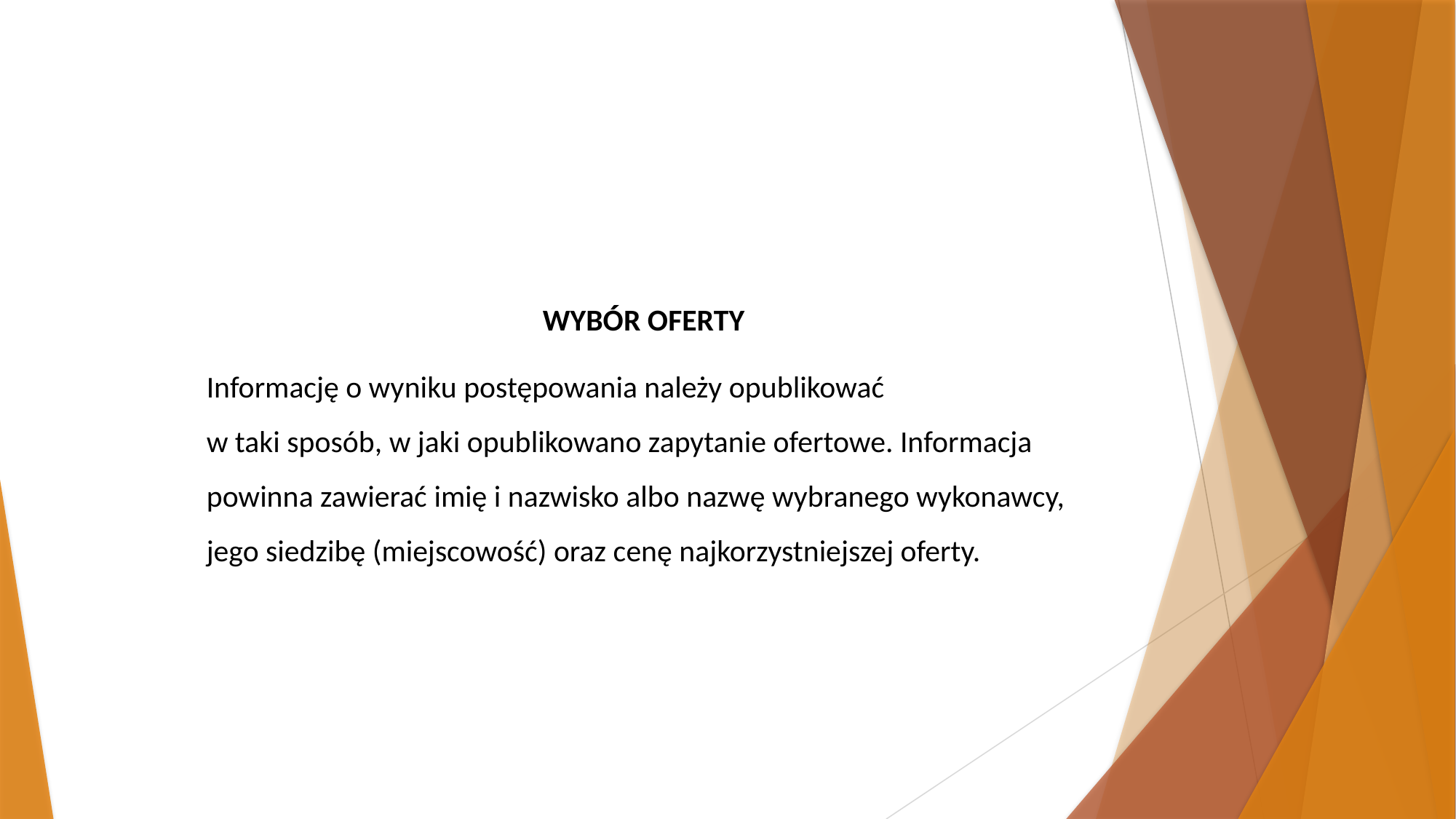

WYBÓR OFERTY
Informację o wyniku postępowania należy opublikować
w taki sposób, w jaki opublikowano zapytanie ofertowe. Informacja powinna zawierać imię i nazwisko albo nazwę wybranego wykonawcy, jego siedzibę (miejscowość) oraz cenę najkorzystniejszej oferty.